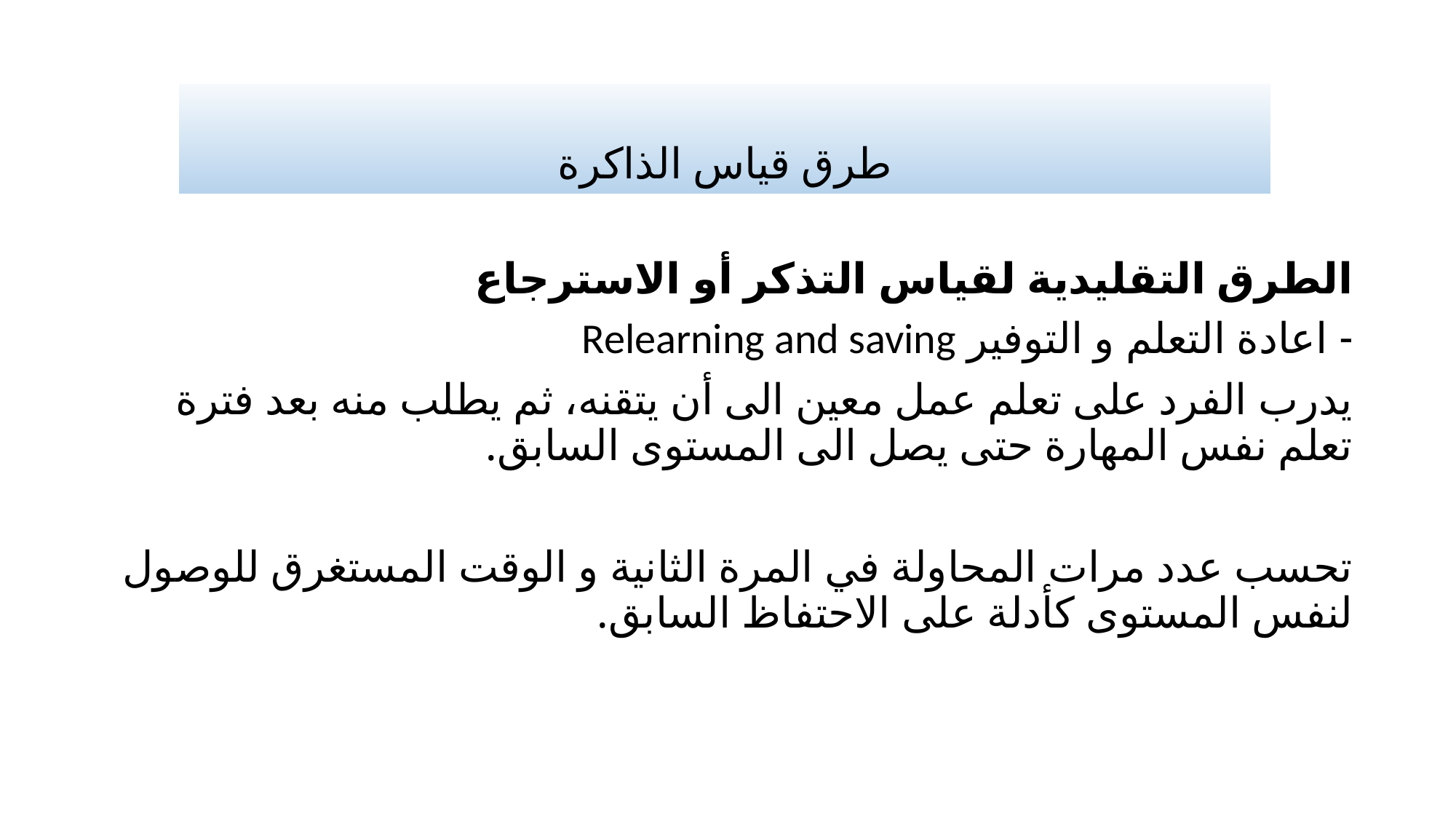

# طرق قياس الذاكرة
الطرق التقليدية لقياس التذكر أو الاسترجاع
- اعادة التعلم و التوفير Relearning and saving
يدرب الفرد على تعلم عمل معين الى أن يتقنه، ثم يطلب منه بعد فترة تعلم نفس المهارة حتى يصل الى المستوى السابق.

تحسب عدد مرات المحاولة في المرة الثانية و الوقت المستغرق للوصول لنفس المستوى كأدلة على الاحتفاظ السابق.